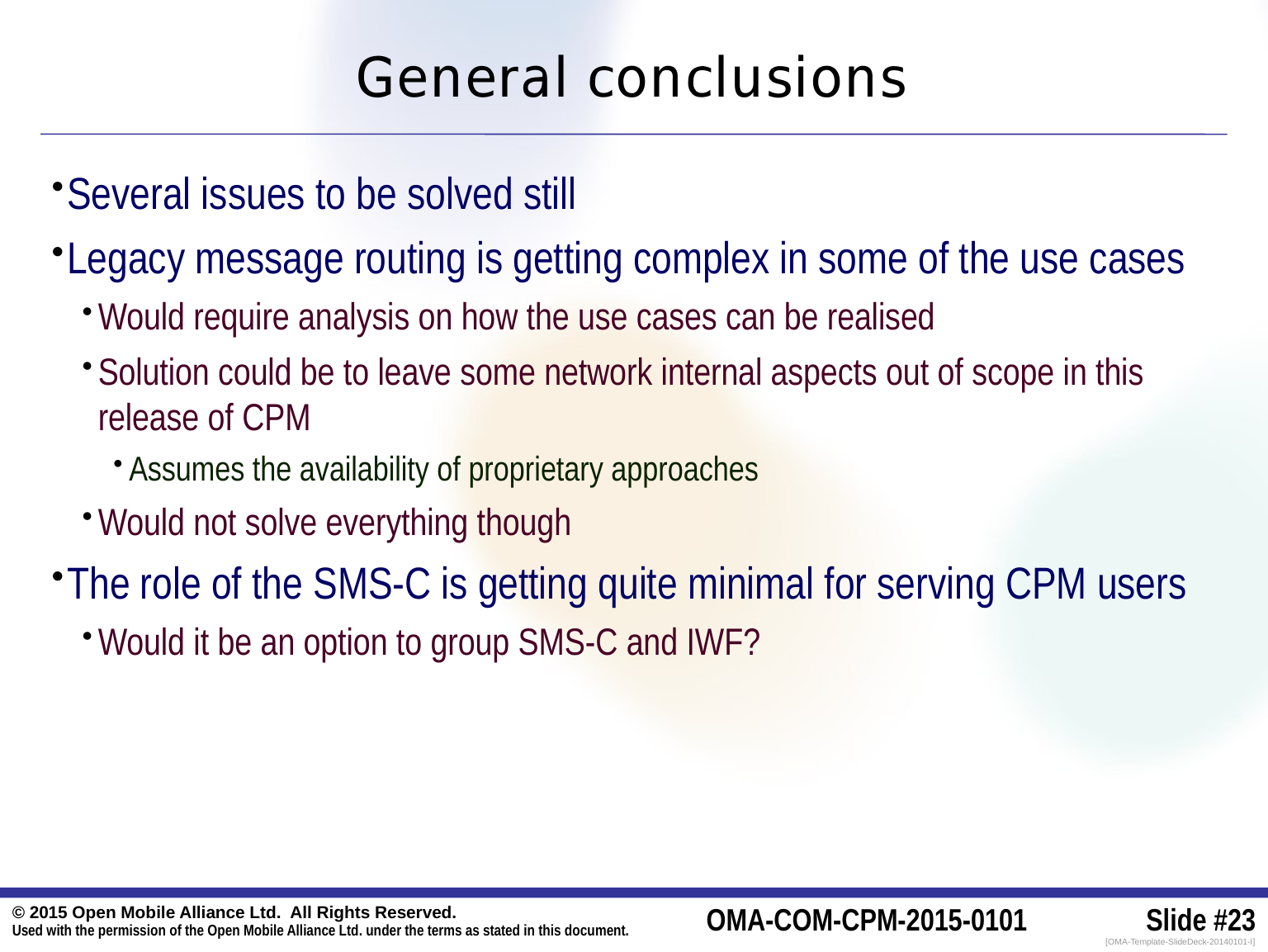

# General conclusions
Several issues to be solved still
Legacy message routing is getting complex in some of the use cases
Would require analysis on how the use cases can be realised
Solution could be to leave some network internal aspects out of scope in this release of CPM
Assumes the availability of proprietary approaches
Would not solve everything though
The role of the SMS-C is getting quite minimal for serving CPM users
Would it be an option to group SMS-C and IWF?